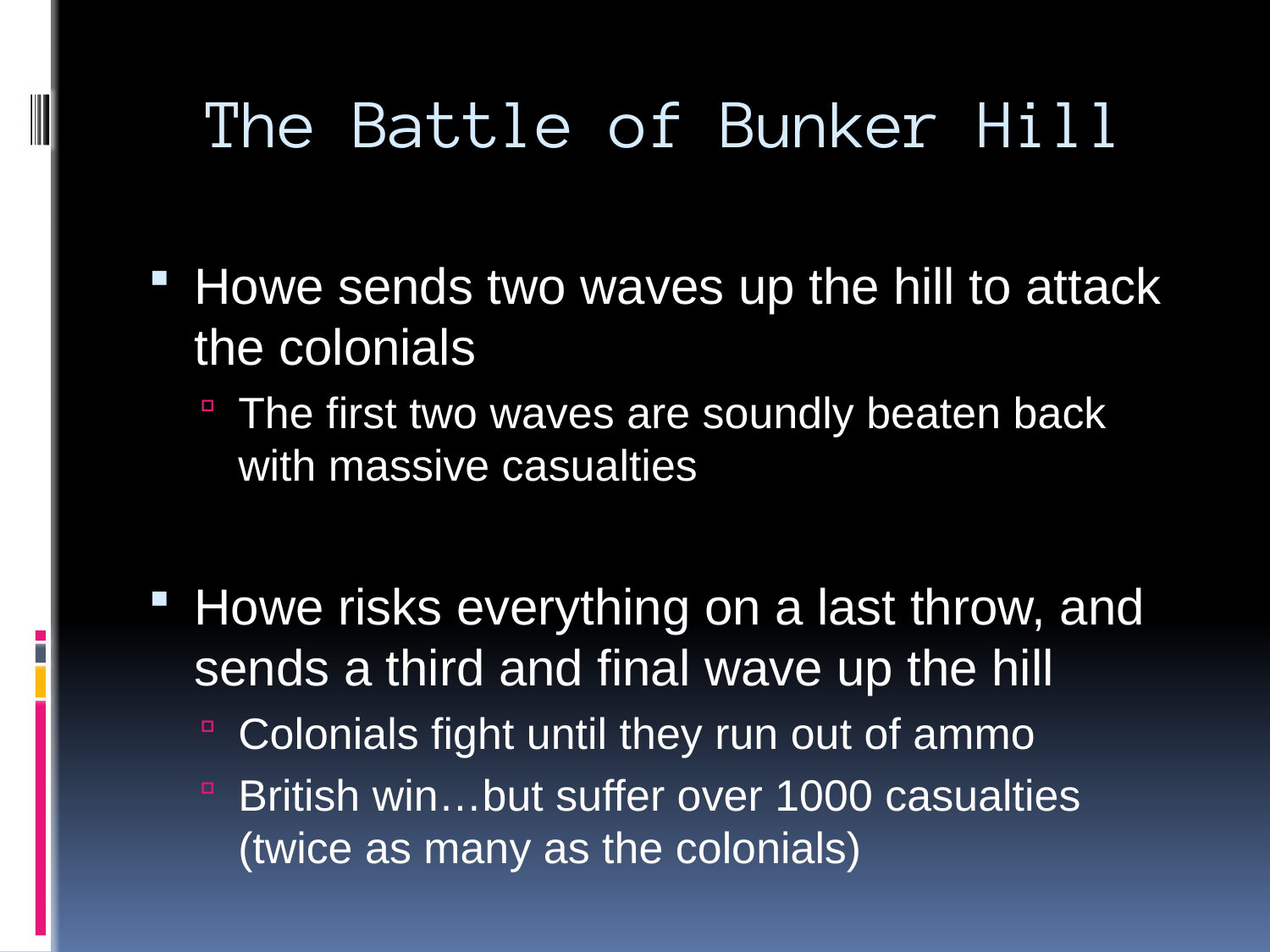

# The Battle of Bunker Hill
Howe sends two waves up the hill to attack the colonials
The first two waves are soundly beaten back with massive casualties

Howe risks everything on a last throw, and sends a third and final wave up the hill
Colonials fight until they run out of ammo
British win…but suffer over 1000 casualties (twice as many as the colonials)